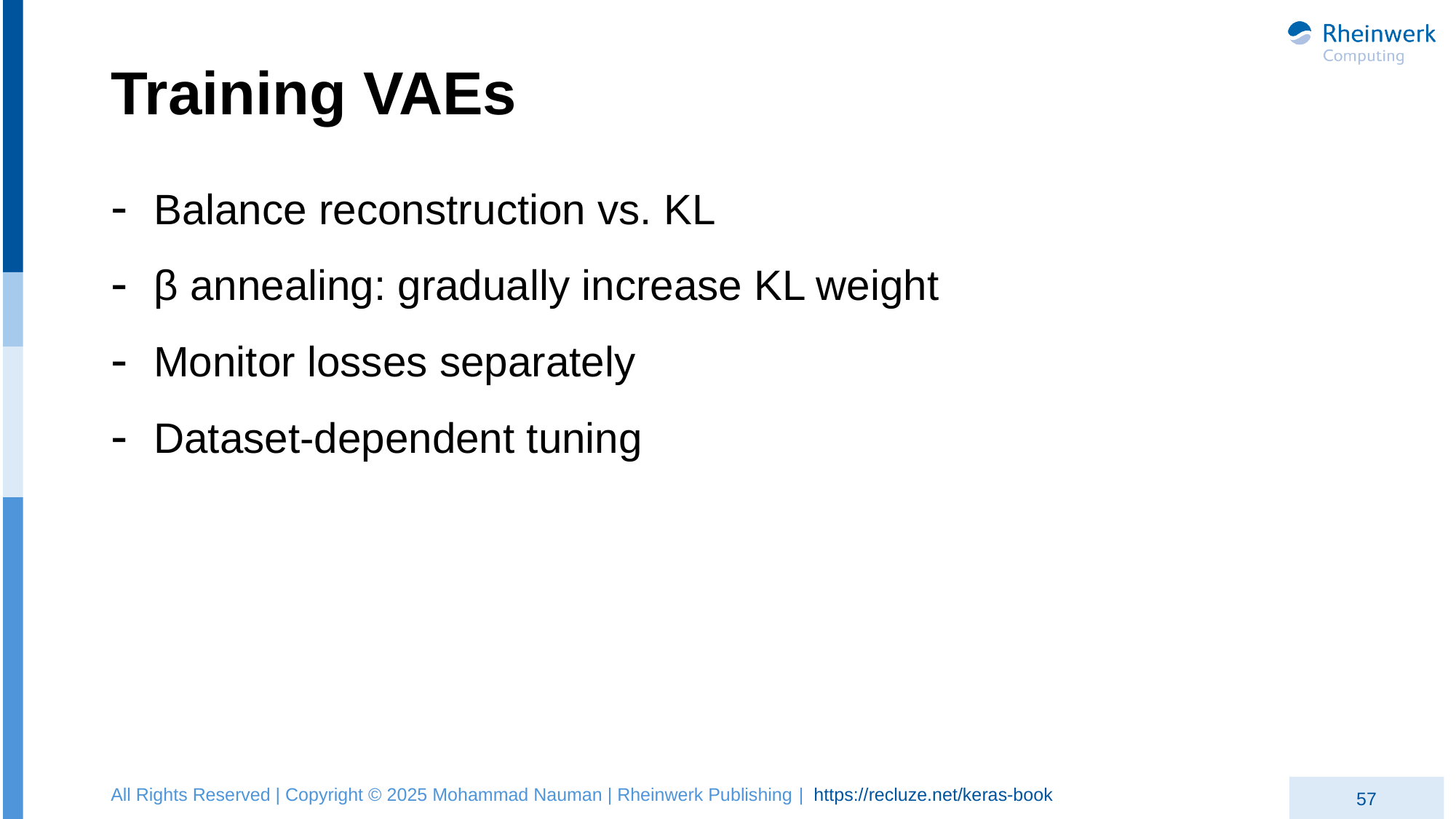

# Training VAEs
Balance reconstruction vs. KL
β annealing: gradually increase KL weight
Monitor losses separately
Dataset-dependent tuning